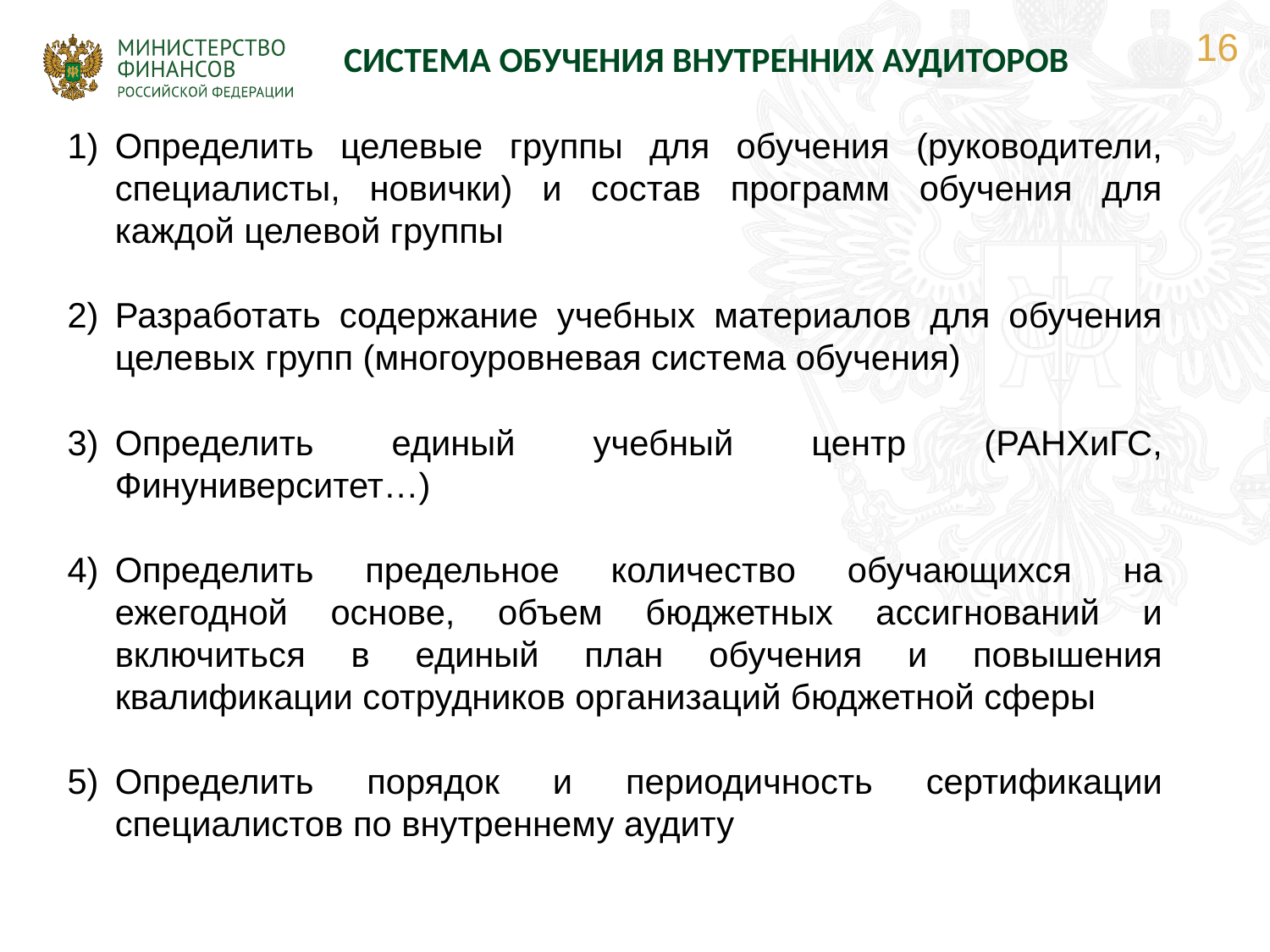

16
| СИСТЕМА ОБУЧЕНИЯ ВНУТРЕННИХ АУДИТОРОВ |
| --- |
Определить целевые группы для обучения (руководители, специалисты, новички) и состав программ обучения для каждой целевой группы

Разработать содержание учебных материалов для обучения целевых групп (многоуровневая система обучения)

Определить единый учебный центр (РАНХиГС, Финуниверситет…)

Определить предельное количество обучающихся на ежегодной основе, объем бюджетных ассигнований и включиться в единый план обучения и повышения квалификации сотрудников организаций бюджетной сферы

Определить порядок и периодичность сертификации специалистов по внутреннему аудиту